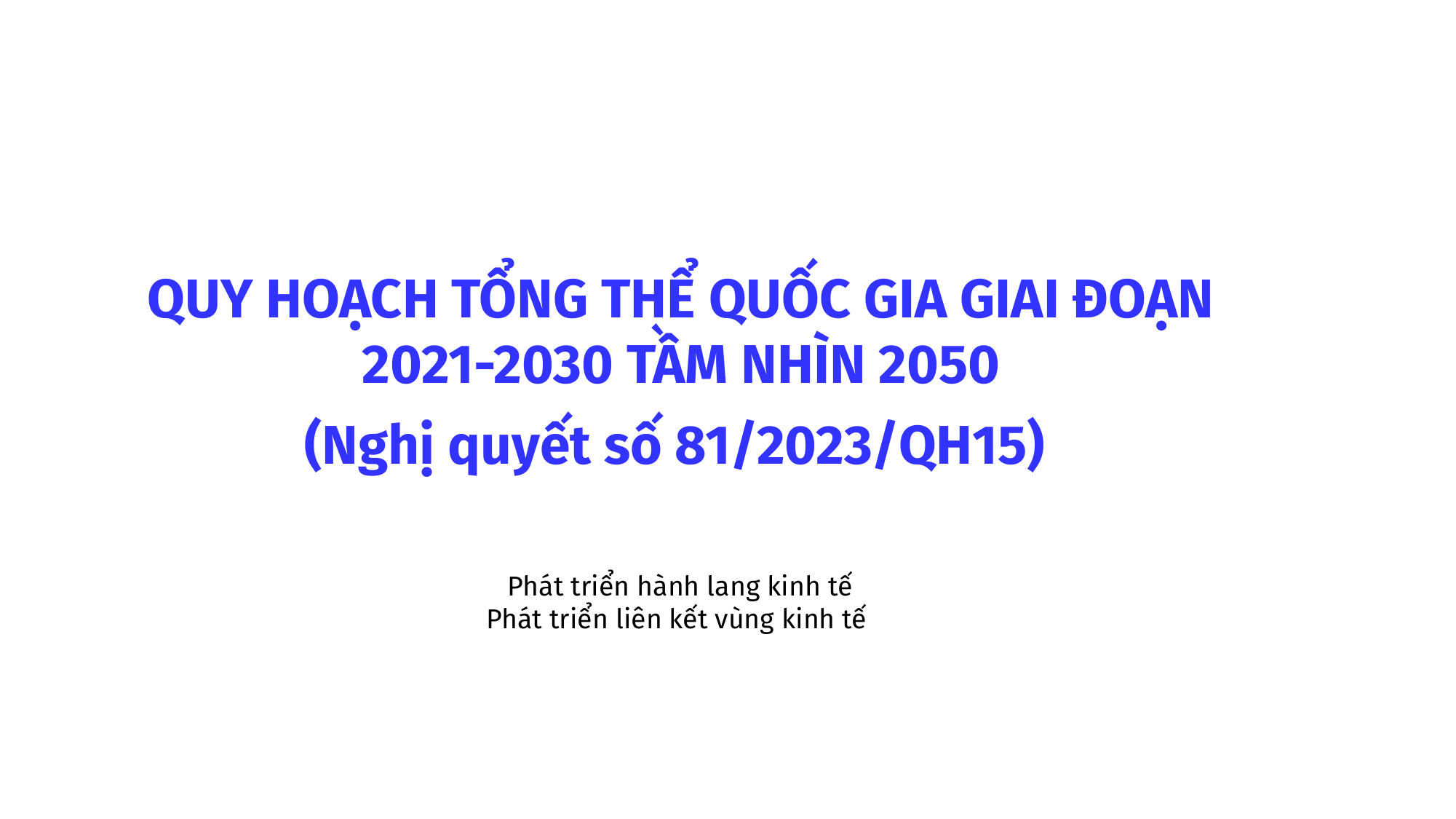

QUY HOẠCH TỔNG THỂ QUỐC GIA GIAI ĐOẠN 2021-2030 TẦM NHÌN 2050
(Nghị quyết số 81/2023/QH15)
Phát triển hành lang kinh tế
Phát triển liên kết vùng kinh tế